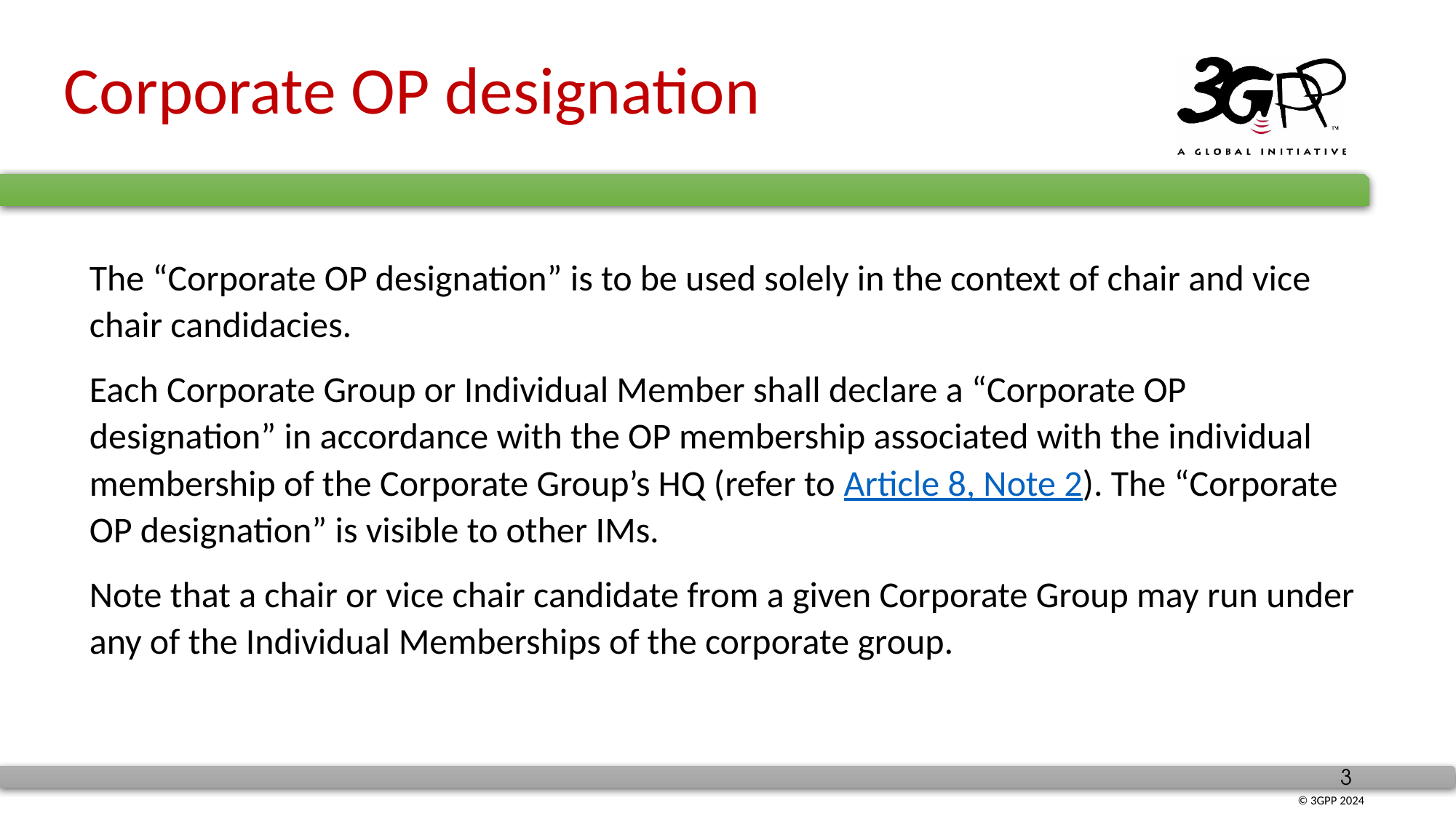

# Corporate OP designation
The “Corporate OP designation” is to be used solely in the context of chair and vice chair candidacies.
Each Corporate Group or Individual Member shall declare a “Corporate OP designation” in accordance with the OP membership associated with the individual membership of the Corporate Group’s HQ (refer to Article 8, Note 2). The “Corporate OP designation” is visible to other IMs.
Note that a chair or vice chair candidate from a given Corporate Group may run under any of the Individual Memberships of the corporate group.